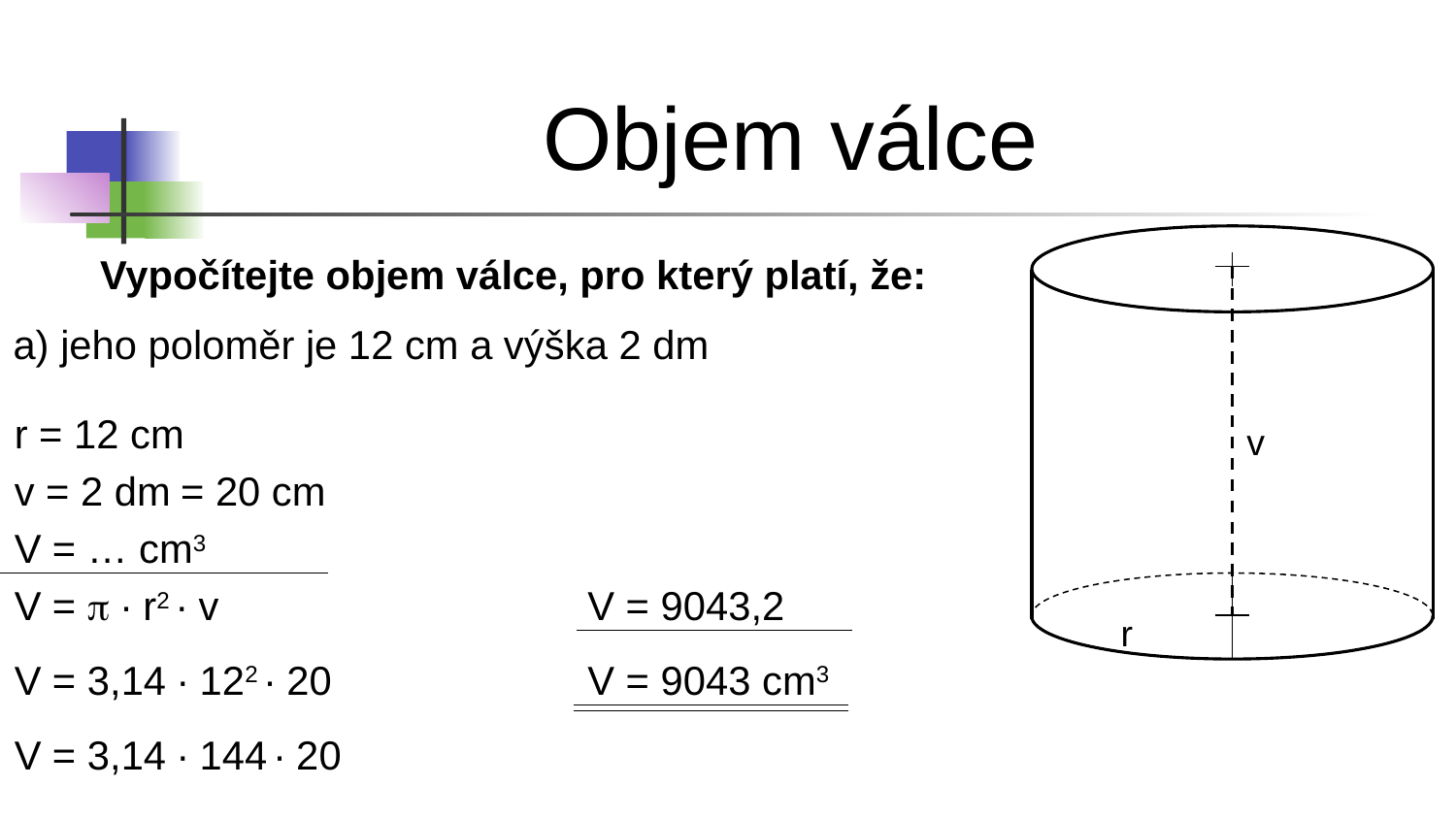

Objem válce

Vypočítejte objem válce, pro který platí, že:
a) jeho poloměr je 12 cm a výška 2 dm
r = 12 cm
v
v = 2 dm
= 20 cm
V = … cm3
V = π ∙ r2 ∙ v
V = 9043,2

r
V = 3,14 ∙ 122 ∙ 20
V = 9043 cm3
V = 3,14 ∙ 144 ∙ 20